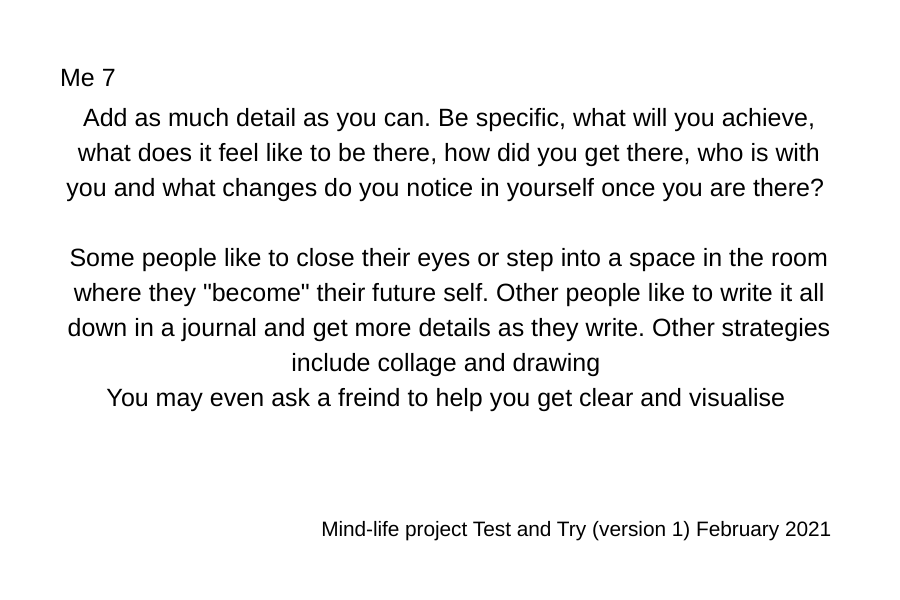

Me 7
Add as much detail as you can. Be specific, what will you achieve, what does it feel like to be there, how did you get there, who is with you and what changes do you notice in yourself once you are there?

Some people like to close their eyes or step into a space in the room where they "become" their future self. Other people like to write it all down in a journal and get more details as they write. Other strategies include collage and drawing
You may even ask a freind to help you get clear and visualise
Mind-life project Test and Try (version 1) February 2021